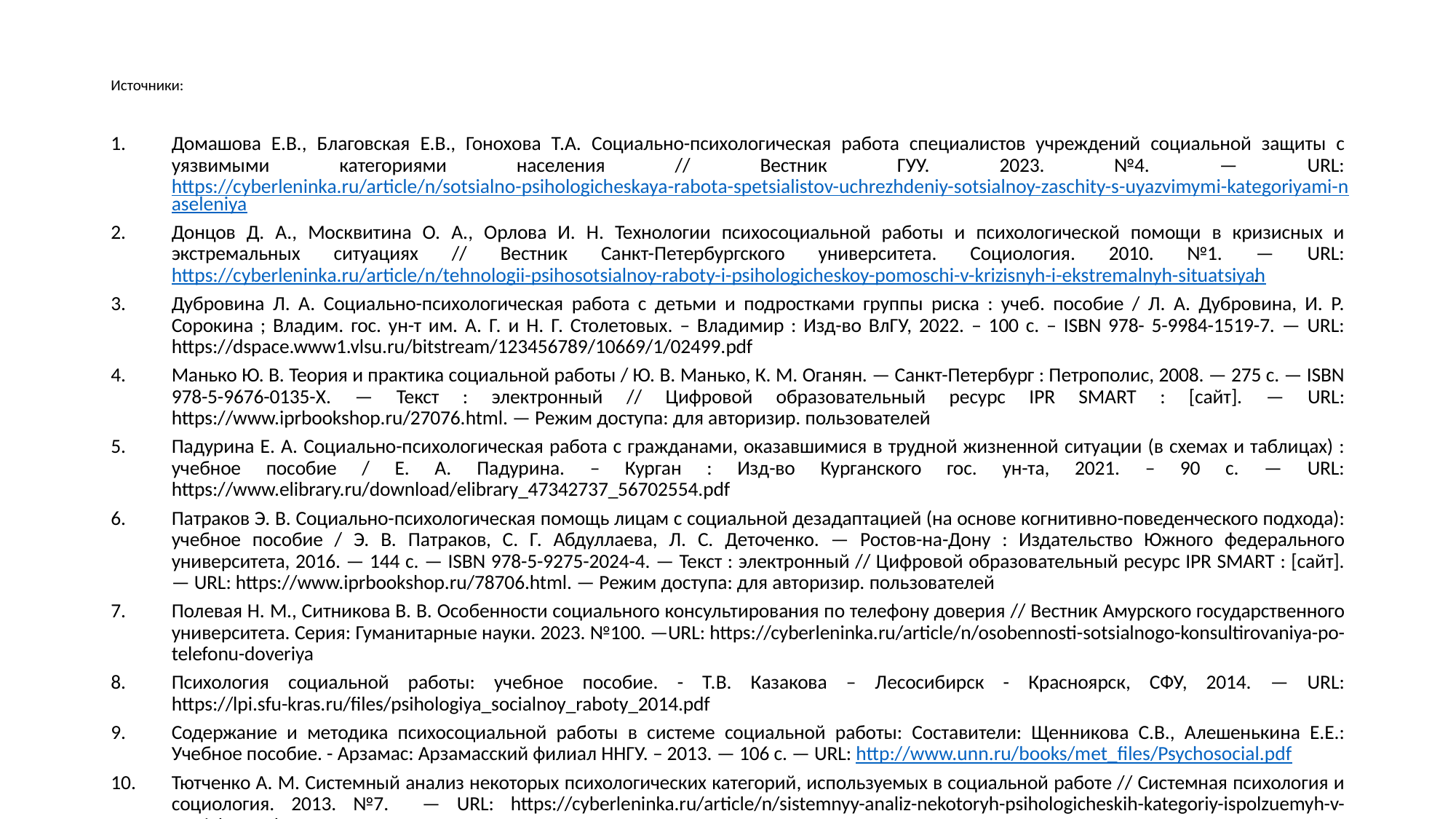

# Источники:

Домашова Е.В., Благовская Е.В., Гонохова Т.А. Социально-психологическая работа специалистов учреждений социальной защиты с уязвимыми категориями населения // Вестник ГУУ. 2023. №4. — URL: https://cyberleninka.ru/article/n/sotsialno-psihologicheskaya-rabota-spetsialistov-uchrezhdeniy-sotsialnoy-zaschity-s-uyazvimymi-kategoriyami-naseleniya
Донцов Д. А., Москвитина О. А., Орлова И. Н. Технологии психосоциальной работы и психологической помощи в кризисных и экстремальных ситуациях // Вестник Санкт-Петербургского университета. Социология. 2010. №1. — URL: https://cyberleninka.ru/article/n/tehnologii-psihosotsialnoy-raboty-i-psihologicheskoy-pomoschi-v-krizisnyh-i-ekstremalnyh-situatsiyah.
Дубровина Л. А. Социально-психологическая работа с детьми и подростками группы риска : учеб. пособие / Л. А. Дубровина, И. Р. Сорокина ; Владим. гос. ун-т им. А. Г. и Н. Г. Столетовых. ‒ Владимир : Изд-во ВлГУ, 2022. ‒ 100 с. ‒ ISBN 978- 5-9984-1519-7. — URL: https://dspace.www1.vlsu.ru/bitstream/123456789/10669/1/02499.pdf
Манько Ю. В. Теория и практика социальной работы / Ю. В. Манько, К. М. Оганян. — Санкт-Петербург : Петрополис, 2008. — 275 c. — ISBN 978-5-9676-0135-X. — Текст : электронный // Цифровой образовательный ресурс IPR SMART : [сайт]. — URL: https://www.iprbookshop.ru/27076.html. — Режим доступа: для авторизир. пользователей
Падурина Е. А. Социально-психологическая работа с гражданами, оказавшимися в трудной жизненной ситуации (в схемах и таблицах) : учебное пособие / Е. А. Падурина. – Курган : Изд-во Курганского гос. ун-та, 2021. – 90 с. — URL: https://www.elibrary.ru/download/elibrary_47342737_56702554.pdf
Патраков Э. В. Социально-психологическая помощь лицам с социальной дезадаптацией (на основе когнитивно-поведенческого подхода): учебное пособие / Э. В. Патраков, С. Г. Абдуллаева, Л. С. Деточенко. — Ростов-на-Дону : Издательство Южного федерального университета, 2016. — 144 c. — ISBN 978-5-9275-2024-4. — Текст : электронный // Цифровой образовательный ресурс IPR SMART : [сайт]. — URL: https://www.iprbookshop.ru/78706.html. — Режим доступа: для авторизир. пользователей
Полевая Н. М., Ситникова В. В. Особенности социального консультирования по телефону доверия // Вестник Амурского государственного университета. Серия: Гуманитарные науки. 2023. №100. —URL: https://cyberleninka.ru/article/n/osobennosti-sotsialnogo-konsultirovaniya-po-telefonu-doveriya
Психология социальной работы: учебное пособие. - Т.В. Казакова – Лесосибирск - Красноярск, СФУ, 2014. — URL: https://lpi.sfu-kras.ru/files/psihologiya_socialnoy_raboty_2014.pdf
Содержание и методика психосоциальной работы в системе социальной работы: Составители: Щенникова С.В., Алешенькина Е.Е.: Учебное пособие. - Арзамас: Арзамасский филиал ННГУ. – 2013. — 106 с. — URL: http://www.unn.ru/books/met_files/Psychosocial.pdf
Тютченко А. М. Системный анализ некоторых психологических категорий, используемых в социальной работе // Системная психология и социология. 2013. №7.  — URL: https://cyberleninka.ru/article/n/sistemnyy-analiz-nekotoryh-psihologicheskih-kategoriy-ispolzuemyh-v-sotsialnoy-rabote